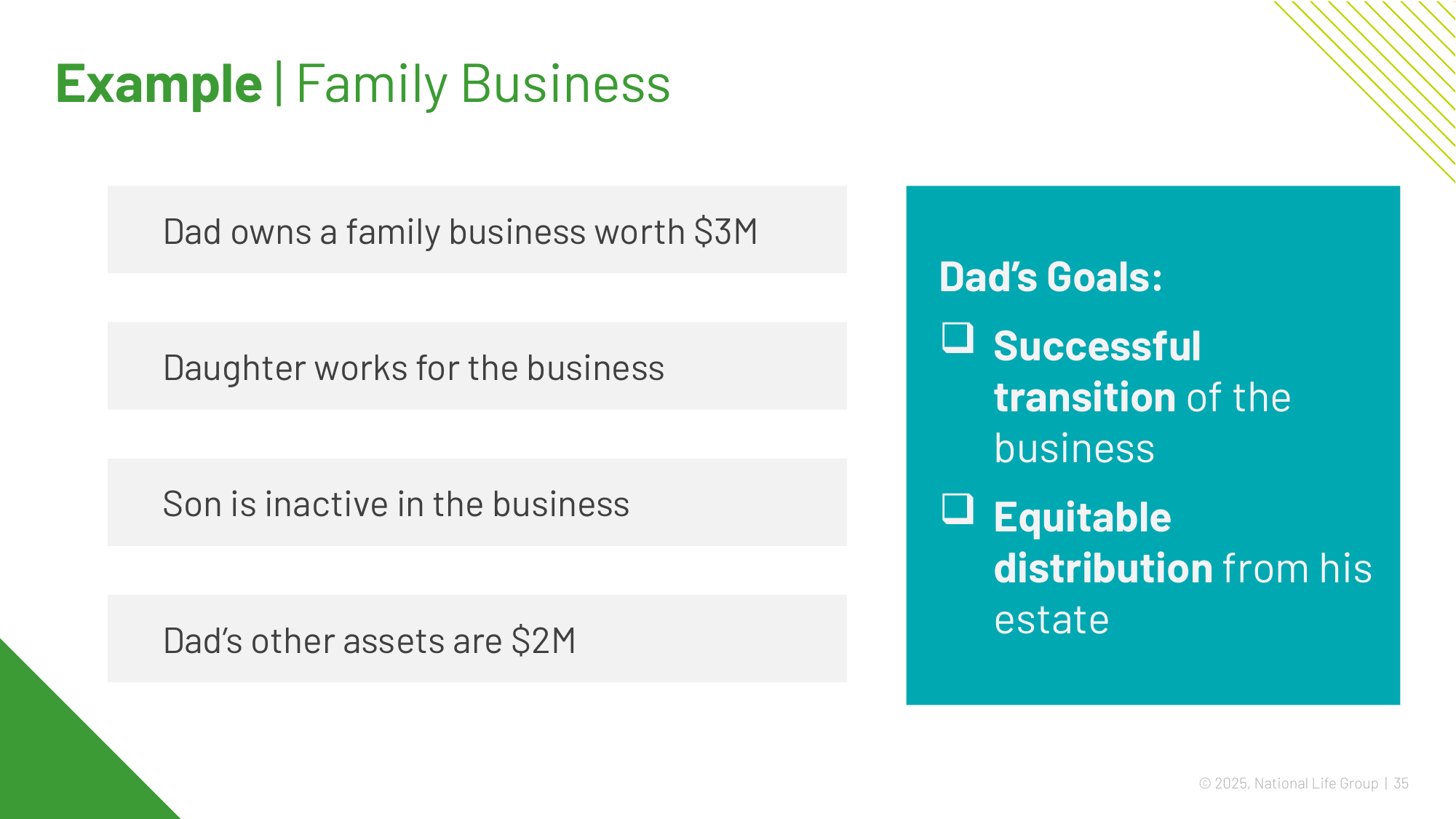

# Example | Family Business
Dad owns a family business worth $3M
Dad’s Goals:
Successful transition of the business
Equitable distribution from his estate
Daughter works for the business
Estate Planning Basics
Son is inactive in the business
Dad’s other assets are $2M
TC138255(1223)3
© 2025, National Life Group  |  35